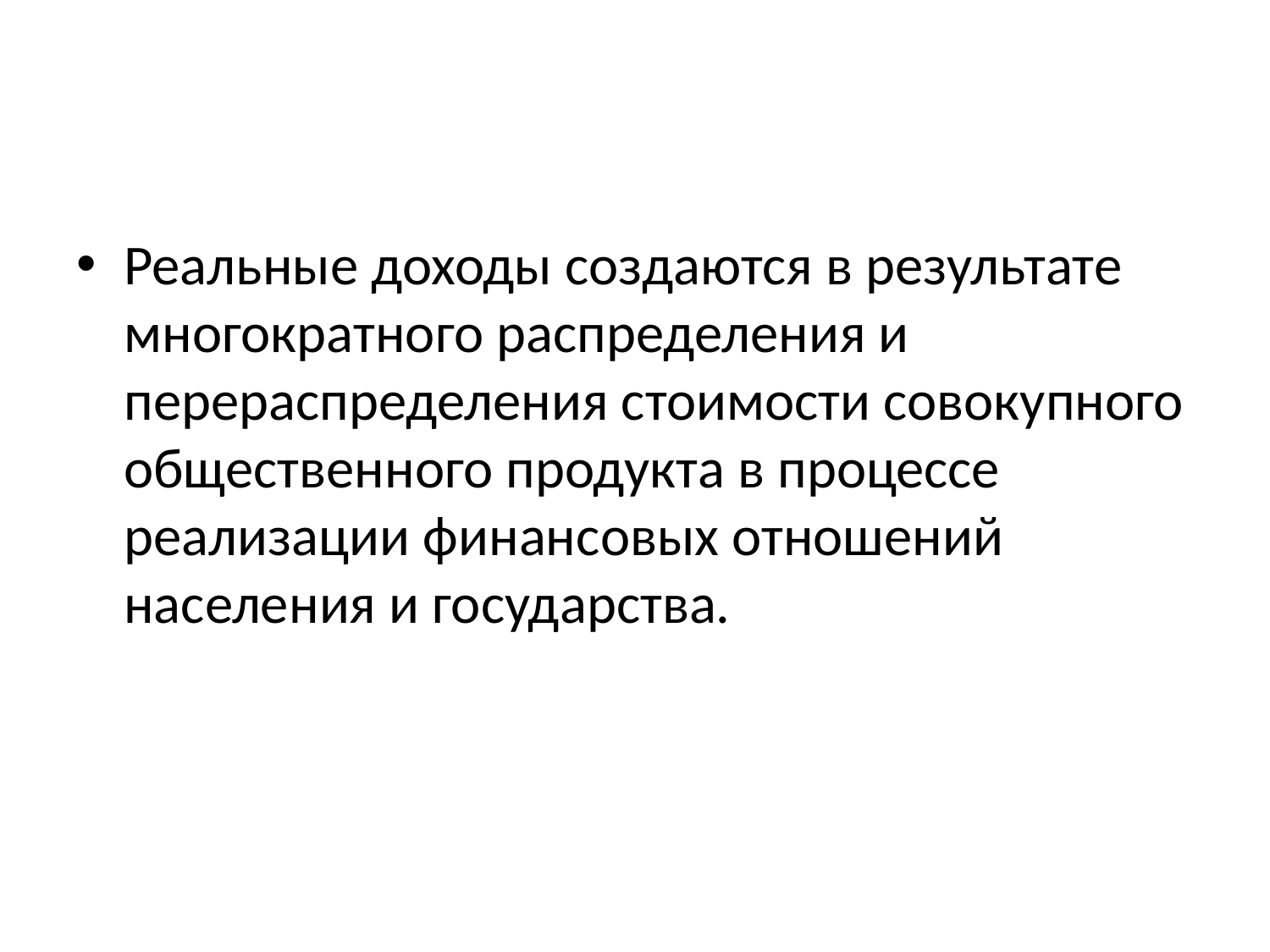

#
Реальные доходы создаются в результате многократного распределения и перераспределения стоимости совокупного общественного продукта в процессе реализации финансовых отношений населения и государства.